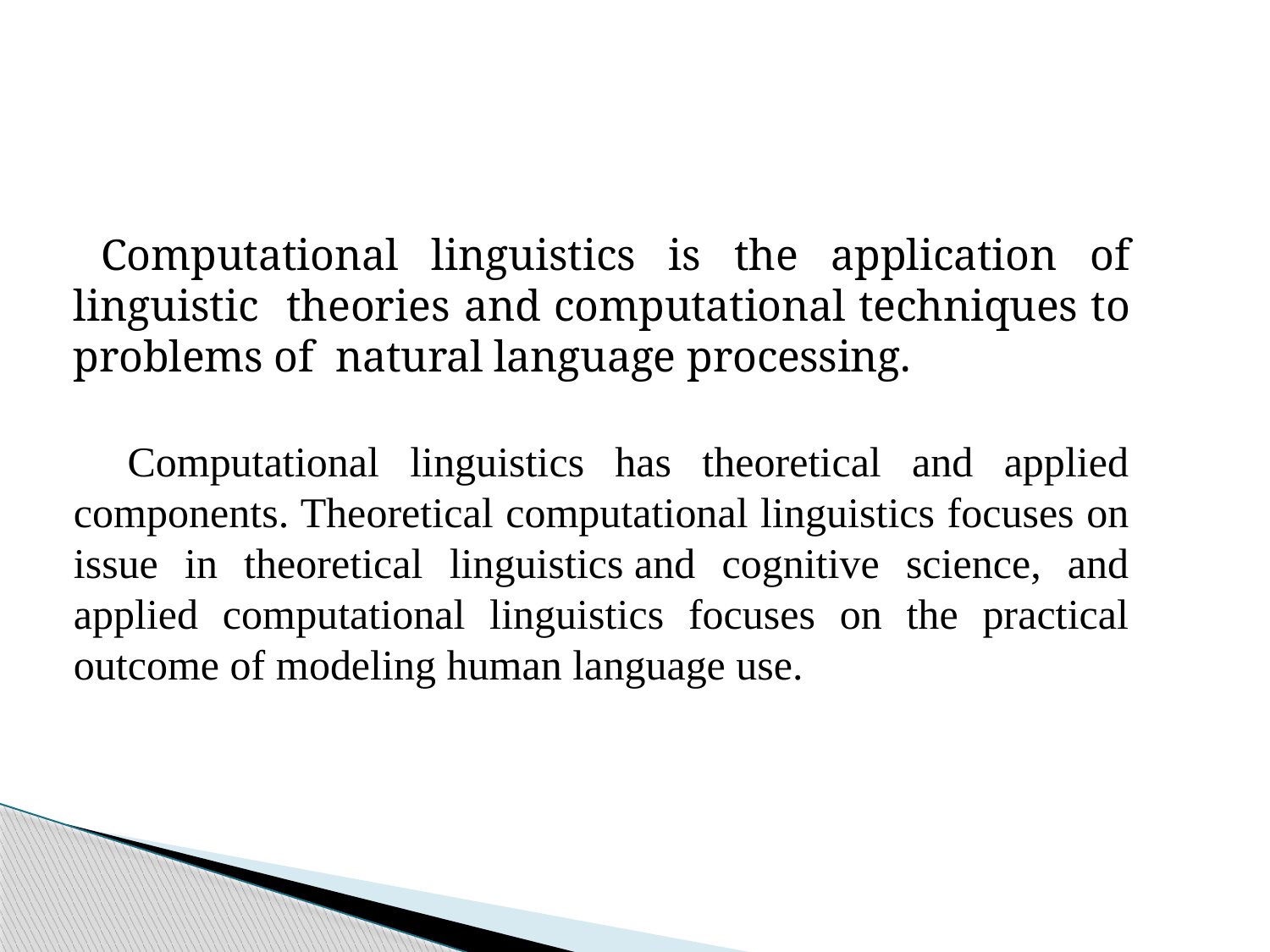

Computational linguistics is the application of linguistic  theories and computational techniques to problems of  natural language processing.

   Computational linguistics has theoretical and applied components. Theoretical computational linguistics focuses on issue in theoretical linguistics and cognitive science, and applied computational linguistics focuses on the practical outcome of modeling human language use.